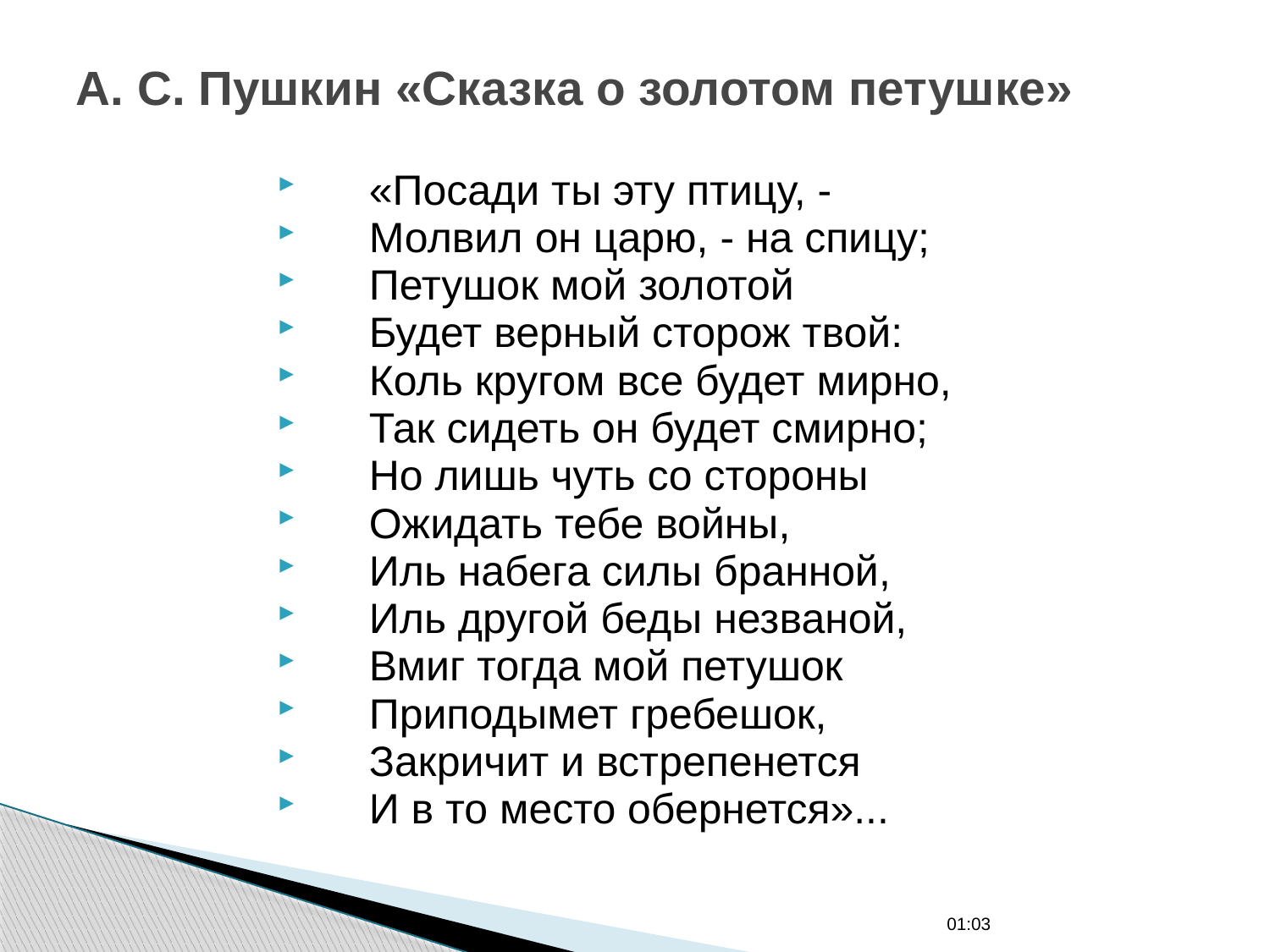

# А. С. Пушкин «Сказка о золотом петушке»
«Посади ты эту птицу, -
Молвил он царю, - на спицу;
Петушок мой золотой
Будет верный сторож твой:
Коль кругом все будет мирно,
Так сидеть он будет смирно;
Но лишь чуть со стороны
Ожидать тебе войны,
Иль набега силы бранной,
Иль другой беды незваной,
Вмиг тогда мой петушок
Приподымет гребешок,
Закричит и встрепенется
И в то место обернется»...
01:03